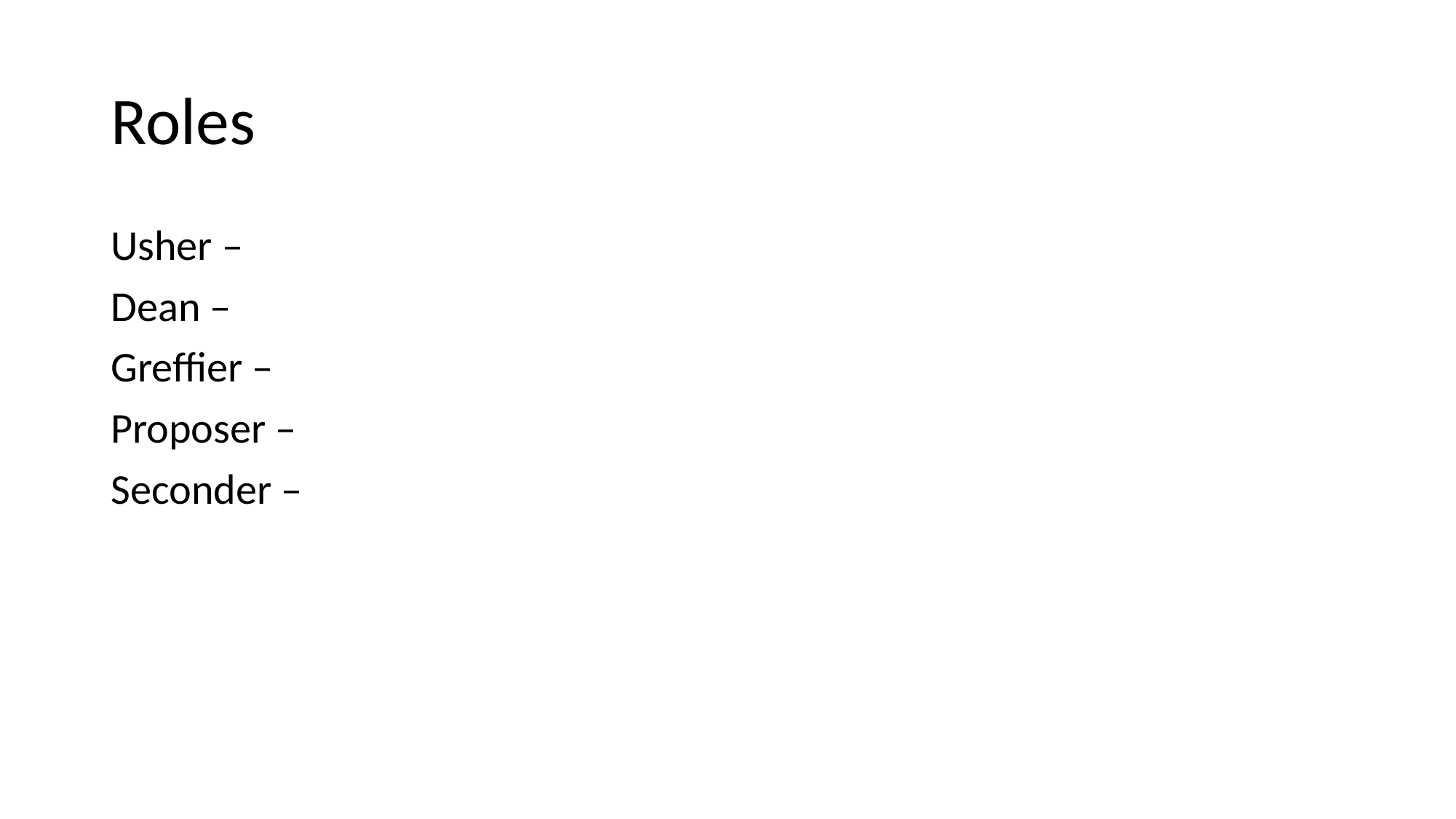

# Roles
Usher –
Dean –
Greffier –
Proposer –
Seconder –